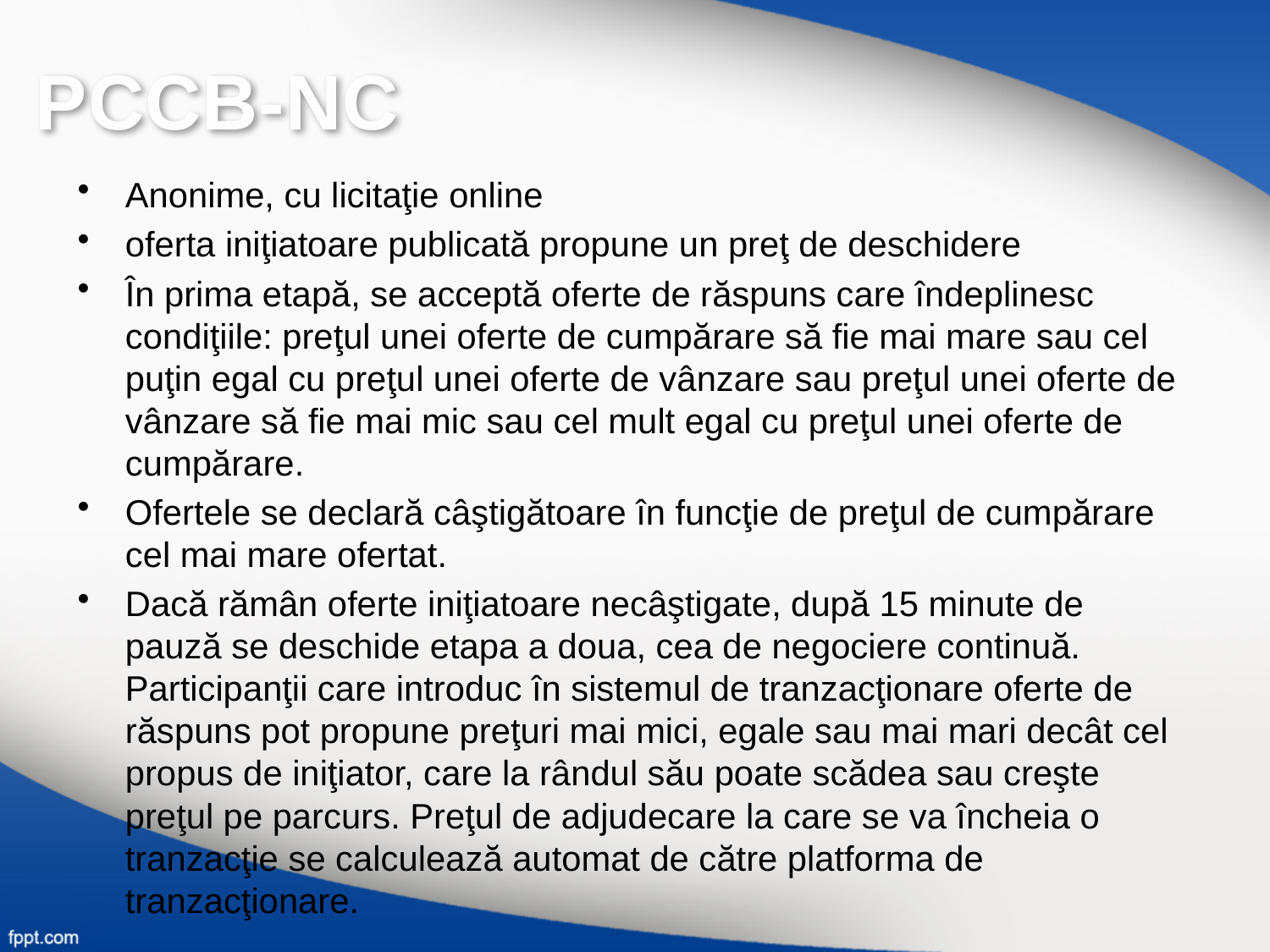

PCCB-NC
Anonime, cu licitaţie online
oferta iniţiatoare publicată propune un preţ de deschidere
În prima etapă, se acceptă oferte de răspuns care îndeplinesc condiţiile: preţul unei oferte de cumpărare să fie mai mare sau cel puţin egal cu preţul unei oferte de vânzare sau preţul unei oferte de vânzare să fie mai mic sau cel mult egal cu preţul unei oferte de cumpărare.
Ofertele se declară câştigătoare în funcţie de preţul de cumpărare cel mai mare ofertat.
Dacă rămân oferte iniţiatoare necâştigate, după 15 minute de pauză se deschide etapa a doua, cea de negociere continuă. Participanţii care introduc în sistemul de tranzacţionare oferte de răspuns pot propune preţuri mai mici, egale sau mai mari decât cel propus de iniţiator, care la rândul său poate scădea sau creşte preţul pe parcurs. Preţul de adjudecare la care se va încheia o tranzacţie se calculează automat de către platforma de tranzacţionare.